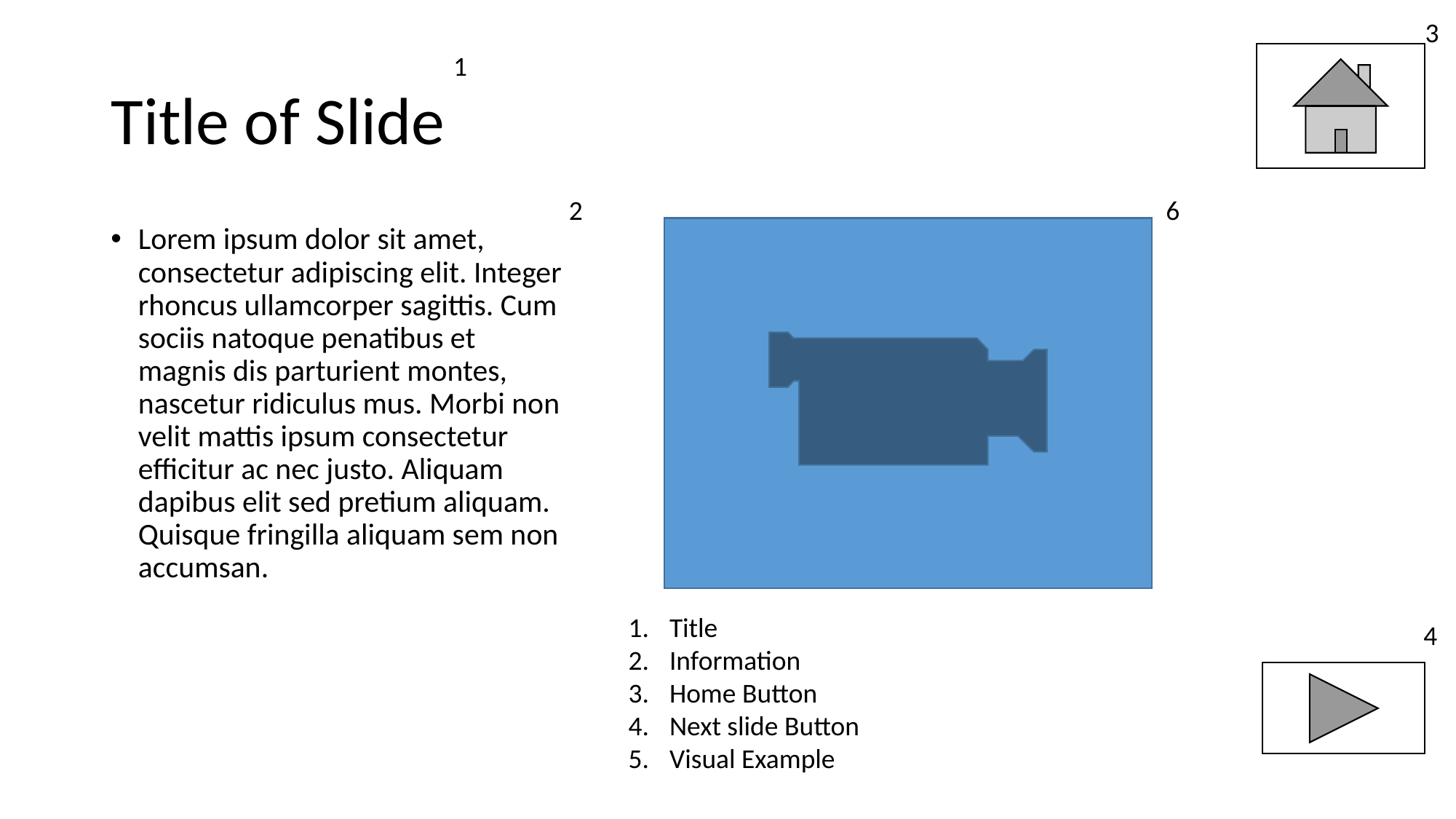

3
# Title of Slide
1

2
6
Lorem ipsum dolor sit amet, consectetur adipiscing elit. Integer rhoncus ullamcorper sagittis. Cum sociis natoque penatibus et magnis dis parturient montes, nascetur ridiculus mus. Morbi non velit mattis ipsum consectetur efficitur ac nec justo. Aliquam dapibus elit sed pretium aliquam. Quisque fringilla aliquam sem non accumsan.

Title
Information
Home Button
Next slide Button
Visual Example
4